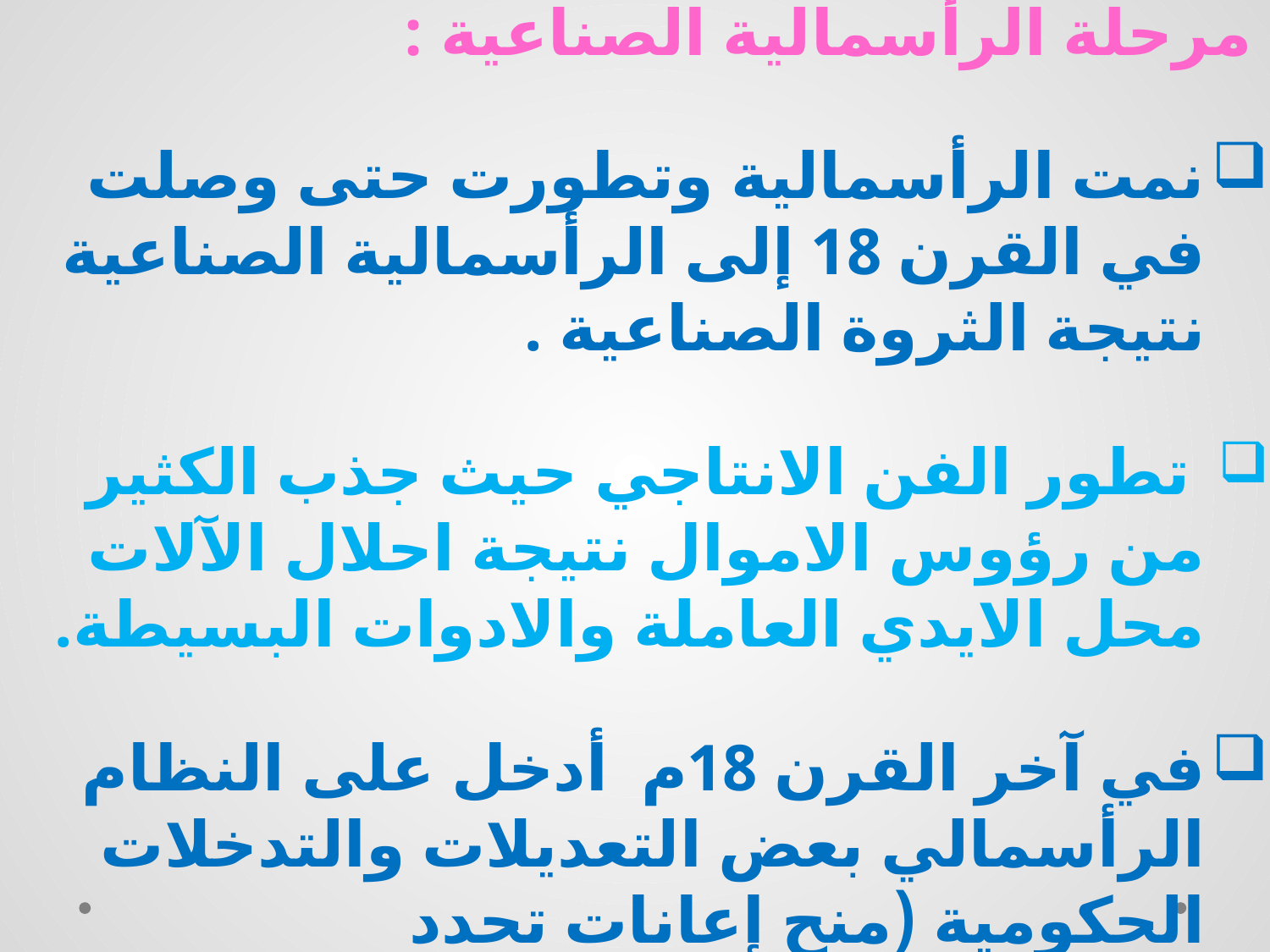

مرحلة الرأسمالية الصناعية :

نمت الرأسمالية وتطورت حتى وصلت في القرن 18 إلى الرأسمالية الصناعية نتيجة الثروة الصناعية .

 تطور الفن الانتاجي حيث جذب الكثير من رؤوس الاموال نتيجة احلال الآلات محل الايدي العاملة والادوات البسيطة.

في آخر القرن 18م  أدخل على النظام الرأسمالي بعض التعديلات والتدخلات الحكومية (منح إعانات تحدد الأسعار ...إلخ ) بهذا التدخل انهيت الحرية التجارية وأصبح فيها التدخل الاقتصادي مقبول بالرغم من أنه كان مرفوض  ولم يعد يحتفظ بشكلة القديم المفرط بالحرية الاقتصادية .